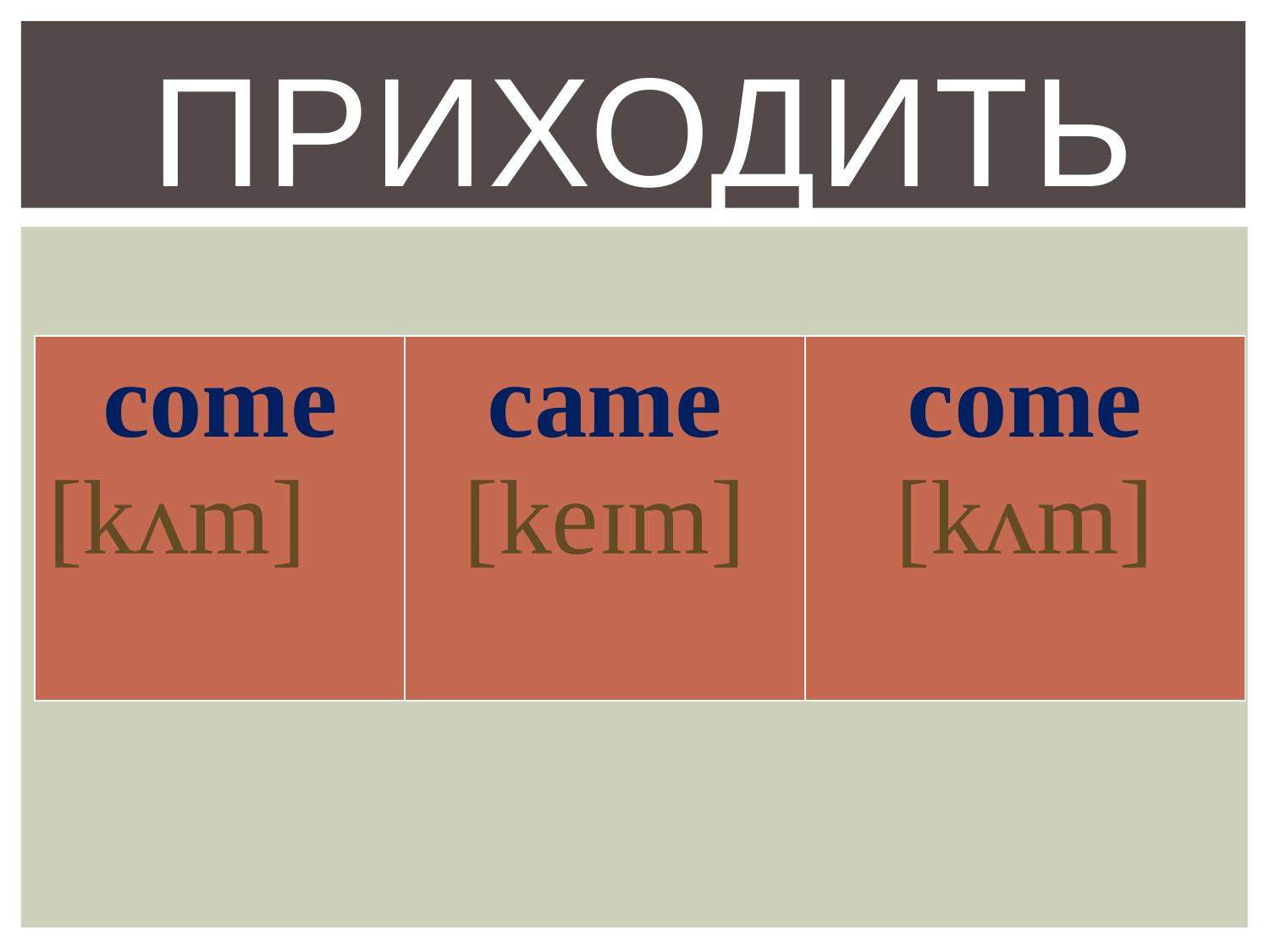

# приходить
| come [kʌm] | сame [keɪm] | сome [kʌm] |
| --- | --- | --- |